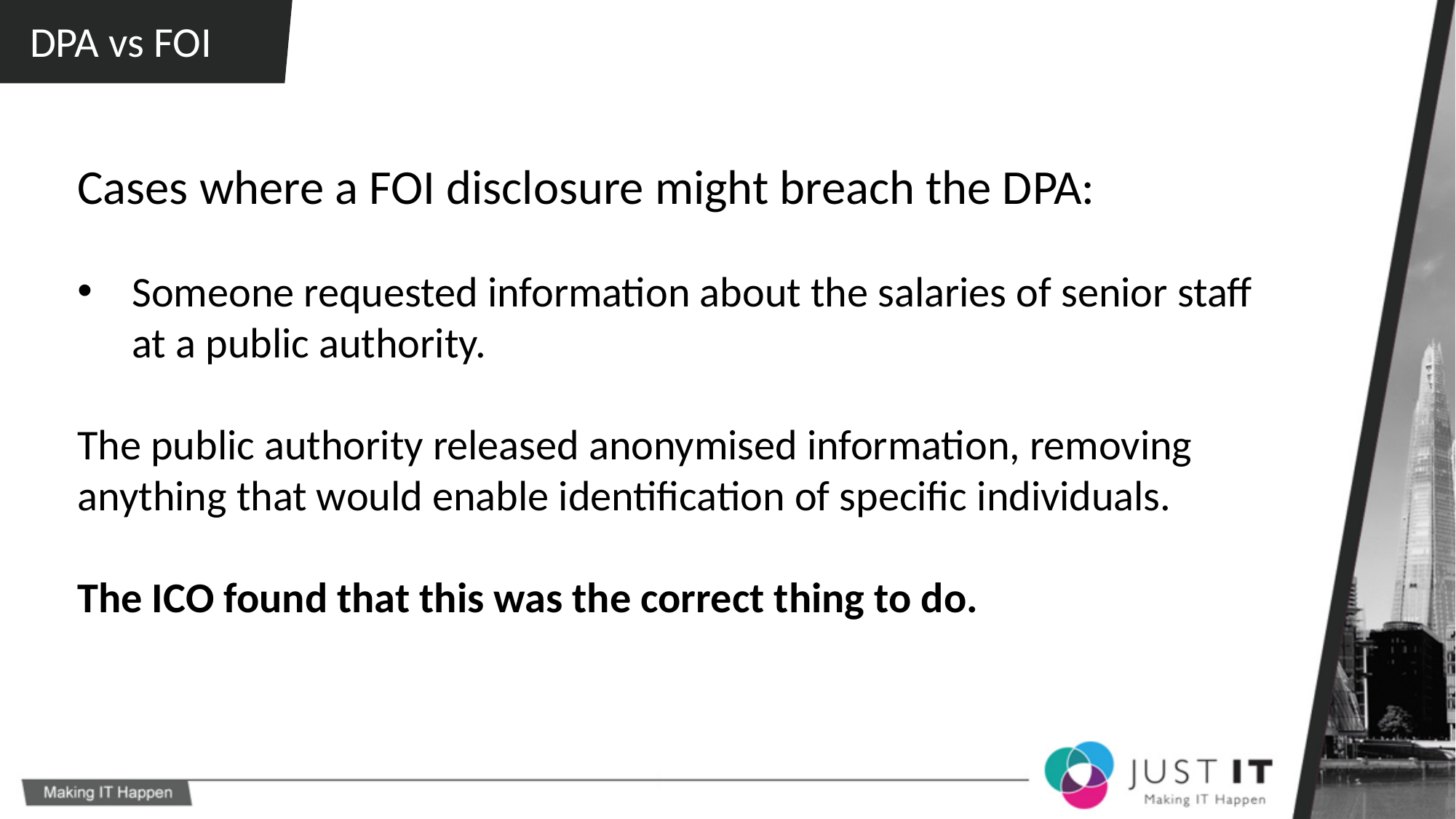

DPA vs FOI
Cases where a FOI disclosure might breach the DPA:

Someone requested information about the salaries of senior staff at a public authority.

The public authority released anonymised information, removing anything that would enable identification of specific individuals.

The ICO found that this was the correct thing to do.